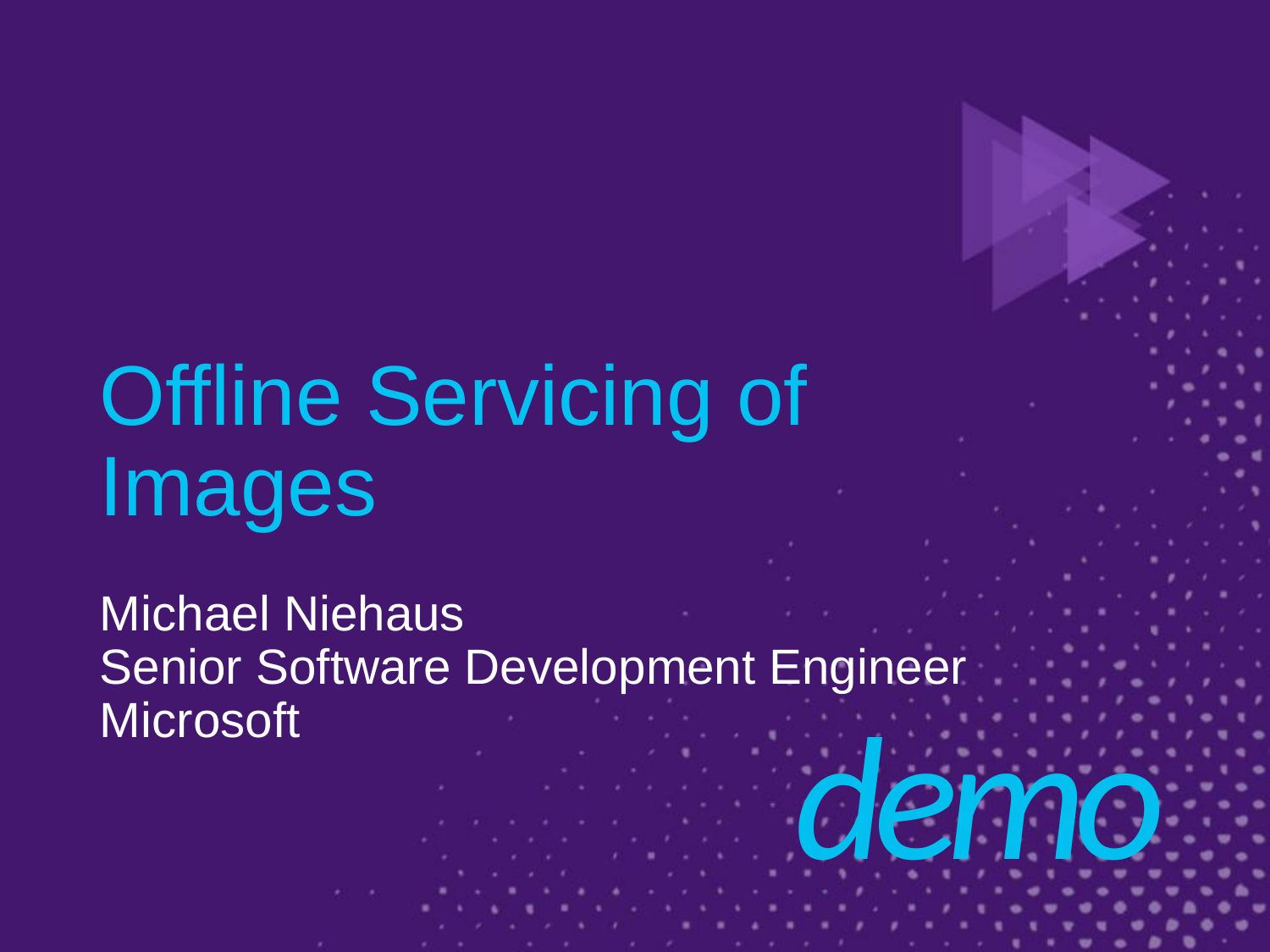

# Offline Servicing of Images
Michael Niehaus
Senior Software Development Engineer
Microsoft
demo